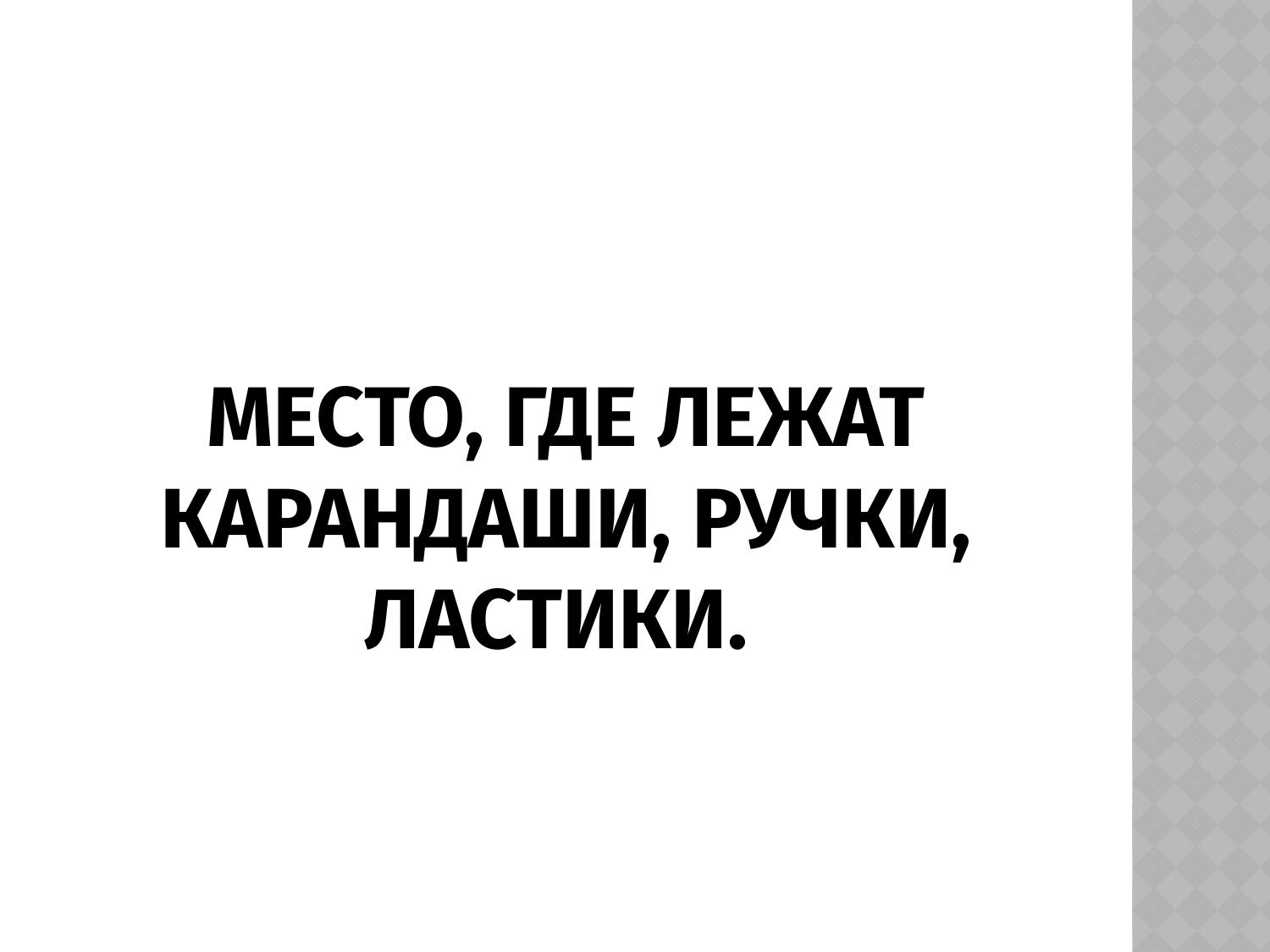

# Место, где лежат карандаши, ручки, ластики.